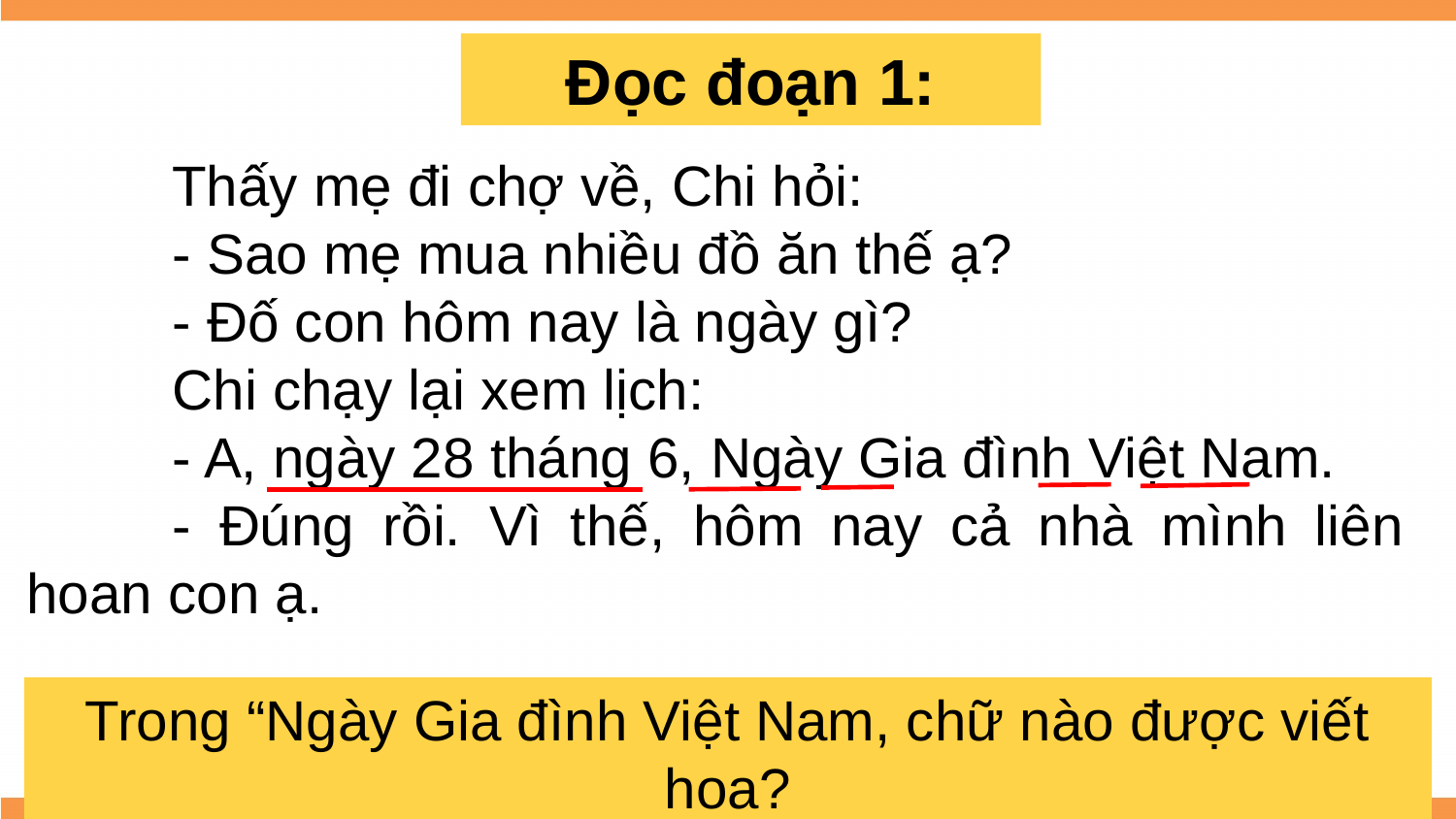

Đọc đoạn 1:
	Thấy mẹ đi chợ về, Chi hỏi:
	- Sao mẹ mua nhiều đồ ăn thế ạ?
	- Đố con hôm nay là ngày gì?
	Chi chạy lại xem lịch:
	- A, ngày 28 tháng 6, Ngày Gia đình Việt Nam.
	- Đúng rồi. Vì thế, hôm nay cả nhà mình liên hoan con ạ.
Trong “Ngày Gia đình Việt Nam, chữ nào được viết hoa?
Ngày Gia đình Việt Nam là ngày nào?